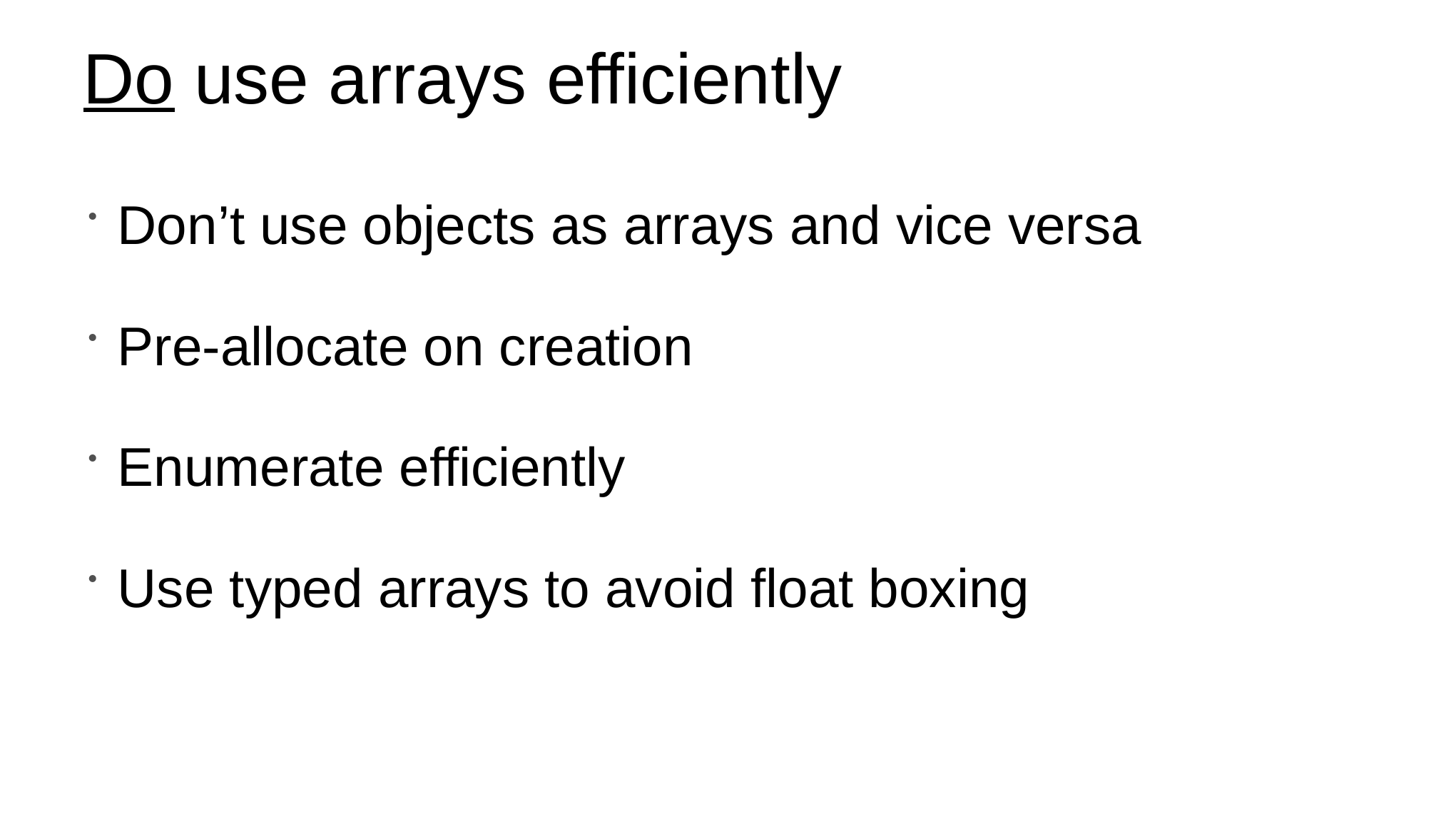

# Do use arrays efficiently
Don’t use objects as arrays and vice versa
Pre-allocate on creation
Enumerate efficiently
Use typed arrays to avoid float boxing